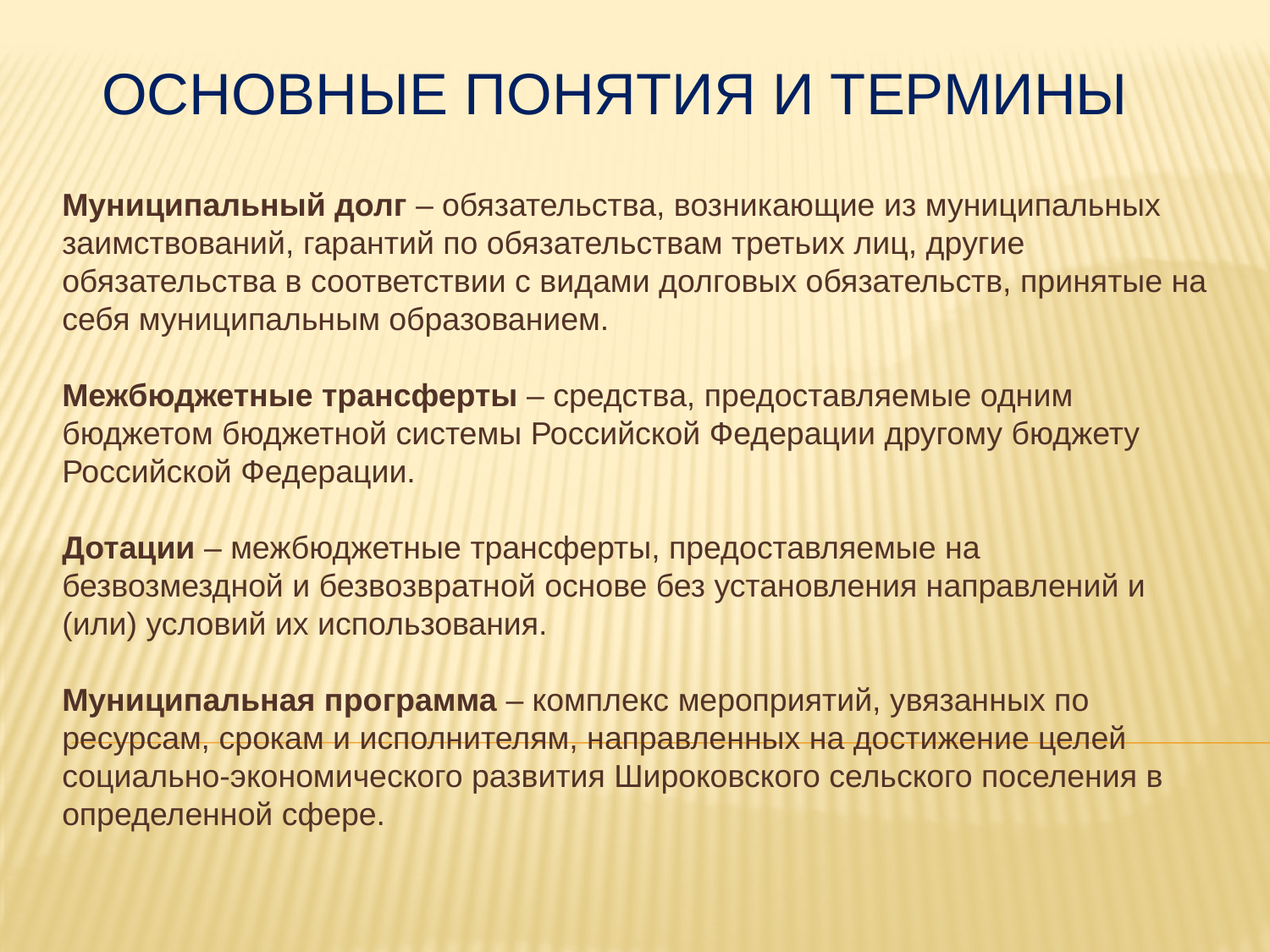

# Основные понятия и термины
Муниципальный долг – обязательства, возникающие из муниципальных заимствований, гарантий по обязательствам третьих лиц, другие обязательства в соответствии с видами долговых обязательств, принятые на себя муниципальным образованием.

Межбюджетные трансферты – средства, предоставляемые одним бюджетом бюджетной системы Российской Федерации другому бюджету Российской Федерации.

Дотации – межбюджетные трансферты, предоставляемые на безвозмездной и безвозвратной основе без установления направлений и (или) условий их использования.

Муниципальная программа – комплекс мероприятий, увязанных по ресурсам, срокам и исполнителям, направленных на достижение целей социально-экономического развития Широковского сельского поселения в определенной сфере.